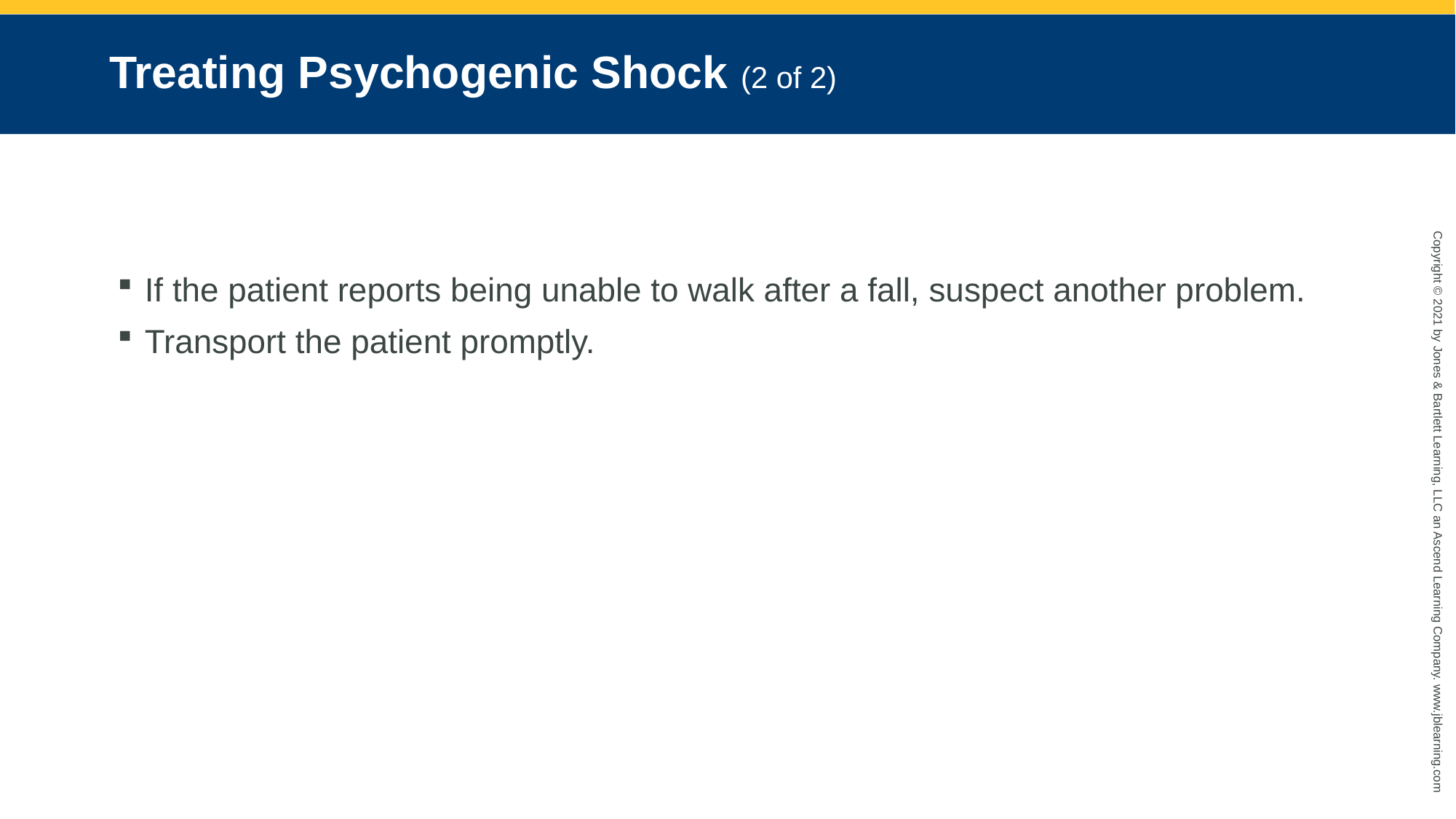

# Treating Psychogenic Shock (2 of 2)
If the patient reports being unable to walk after a fall, suspect another problem.
Transport the patient promptly.